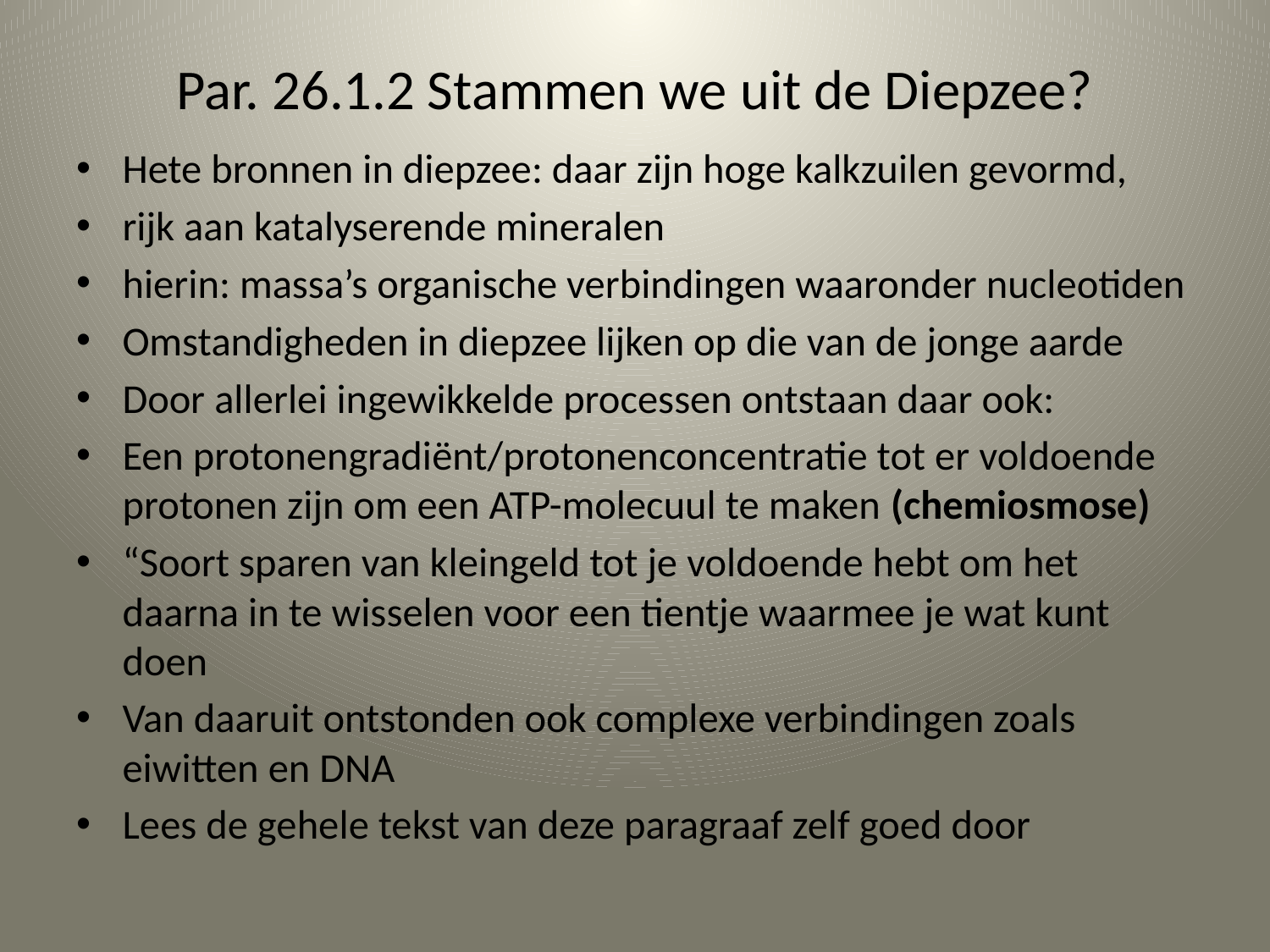

# Par. 26.1.2 Stammen we uit de Diepzee?
Hete bronnen in diepzee: daar zijn hoge kalkzuilen gevormd,
rijk aan katalyserende mineralen
hierin: massa’s organische verbindingen waaronder nucleotiden
Omstandigheden in diepzee lijken op die van de jonge aarde
Door allerlei ingewikkelde processen ontstaan daar ook:
Een protonengradiënt/protonenconcentratie tot er voldoende protonen zijn om een ATP-molecuul te maken (chemiosmose)
“Soort sparen van kleingeld tot je voldoende hebt om het daarna in te wisselen voor een tientje waarmee je wat kunt doen
Van daaruit ontstonden ook complexe verbindingen zoals eiwitten en DNA
Lees de gehele tekst van deze paragraaf zelf goed door